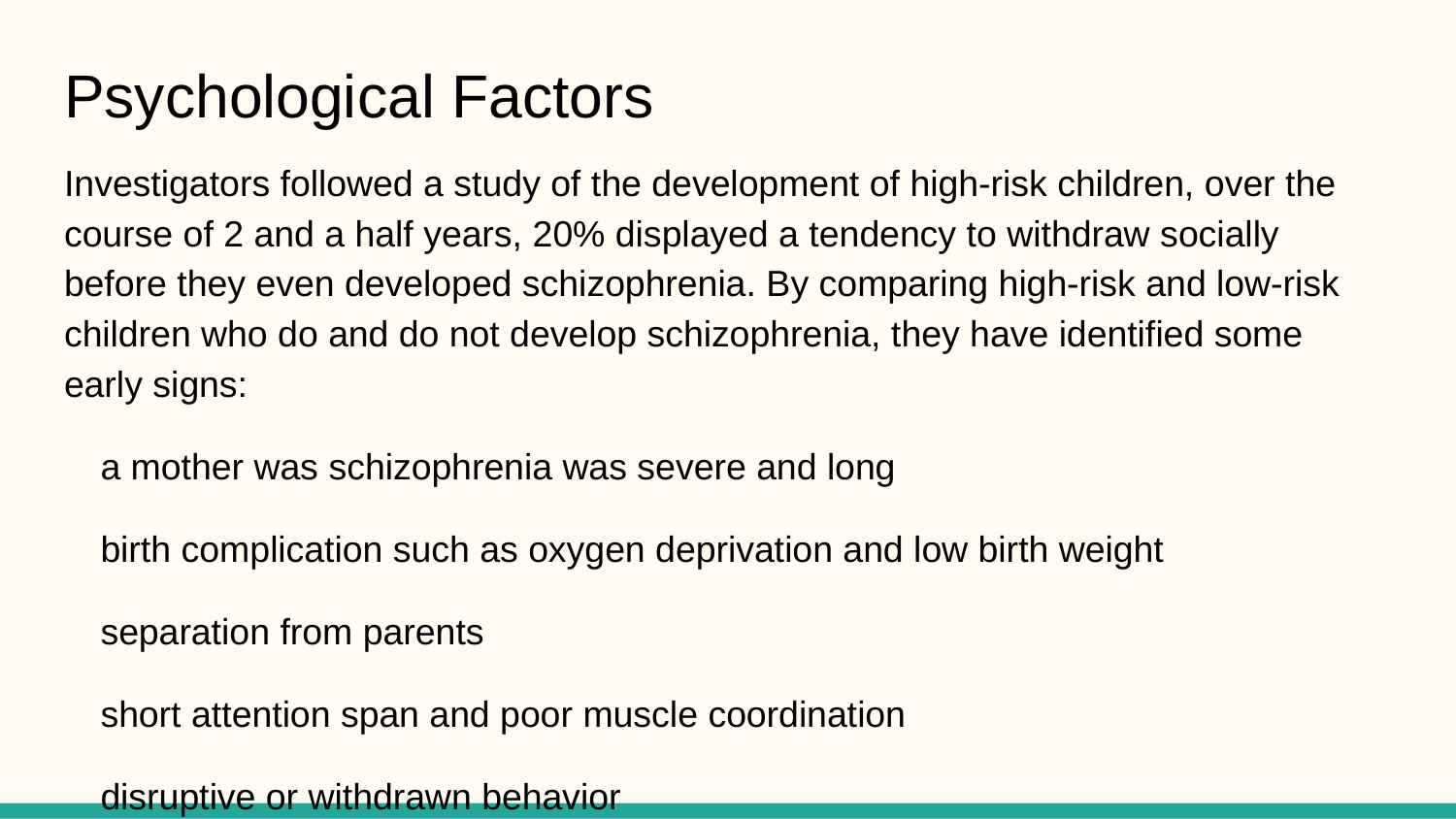

# Psychological Factors
Investigators followed a study of the development of high-risk children, over the course of 2 and a half years, 20% displayed a tendency to withdraw socially before they even developed schizophrenia. By comparing high-risk and low-risk children who do and do not develop schizophrenia, they have identified some early signs:
a mother was schizophrenia was severe and long
birth complication such as oxygen deprivation and low birth weight
separation from parents
short attention span and poor muscle coordination
disruptive or withdrawn behavior
emotional unpredictablity
poor peer relations and solo play